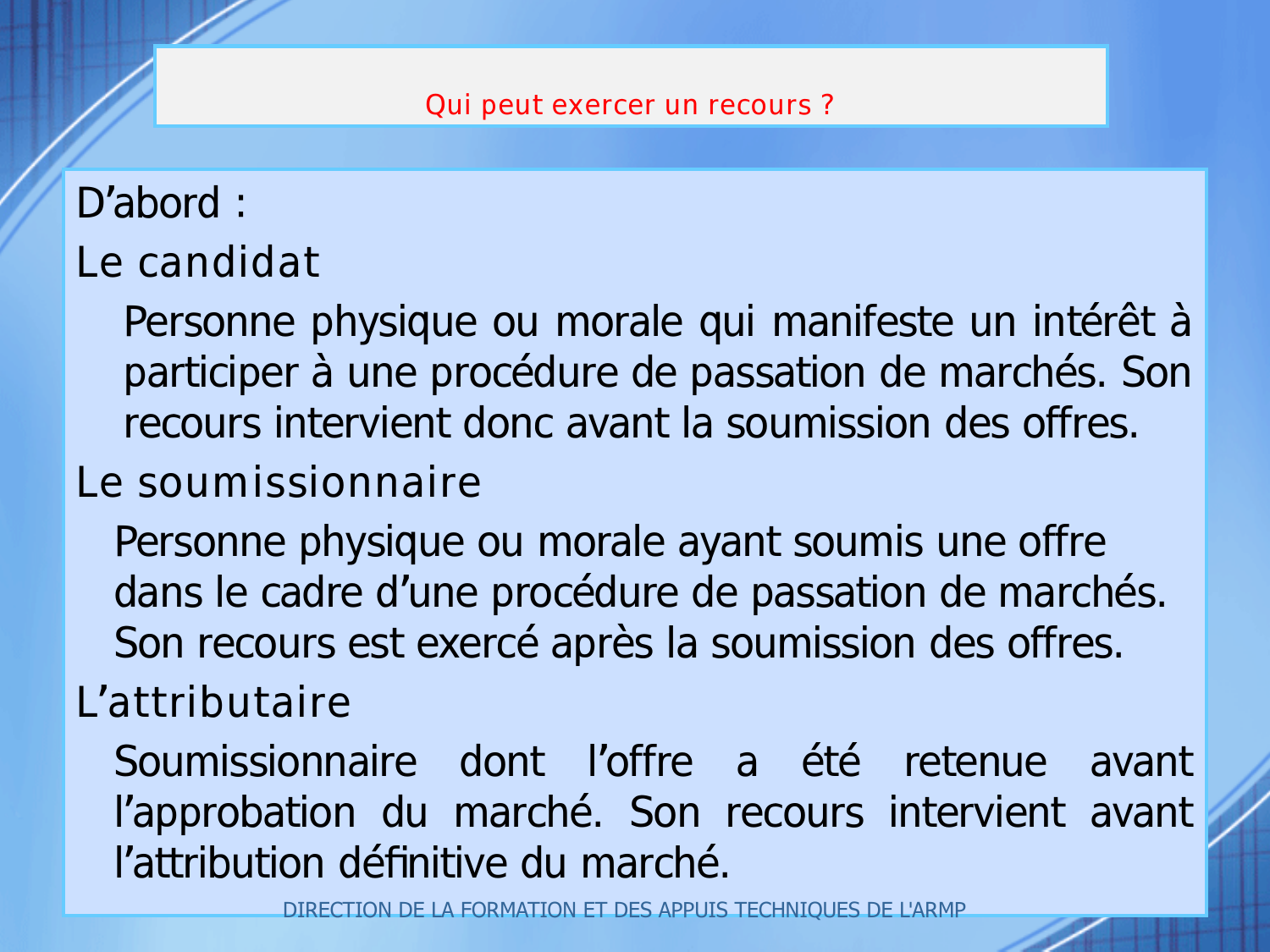

# Qui peut exercer un recours ?
D’abord :
Le candidat
	Personne physique ou morale qui manifeste un intérêt à participer à une procédure de passation de marchés. Son recours intervient donc avant la soumission des offres.
Le soumissionnaire
	Personne physique ou morale ayant soumis une offre dans le cadre d’une procédure de passation de marchés. Son recours est exercé après la soumission des offres.
L’attributaire
	Soumissionnaire dont l’offre a été retenue avant l’approbation du marché. Son recours intervient avant l’attribution définitive du marché.

DIRECTION DE LA FORMATION ET DES APPUIS TECHNIQUES DE L'ARMP